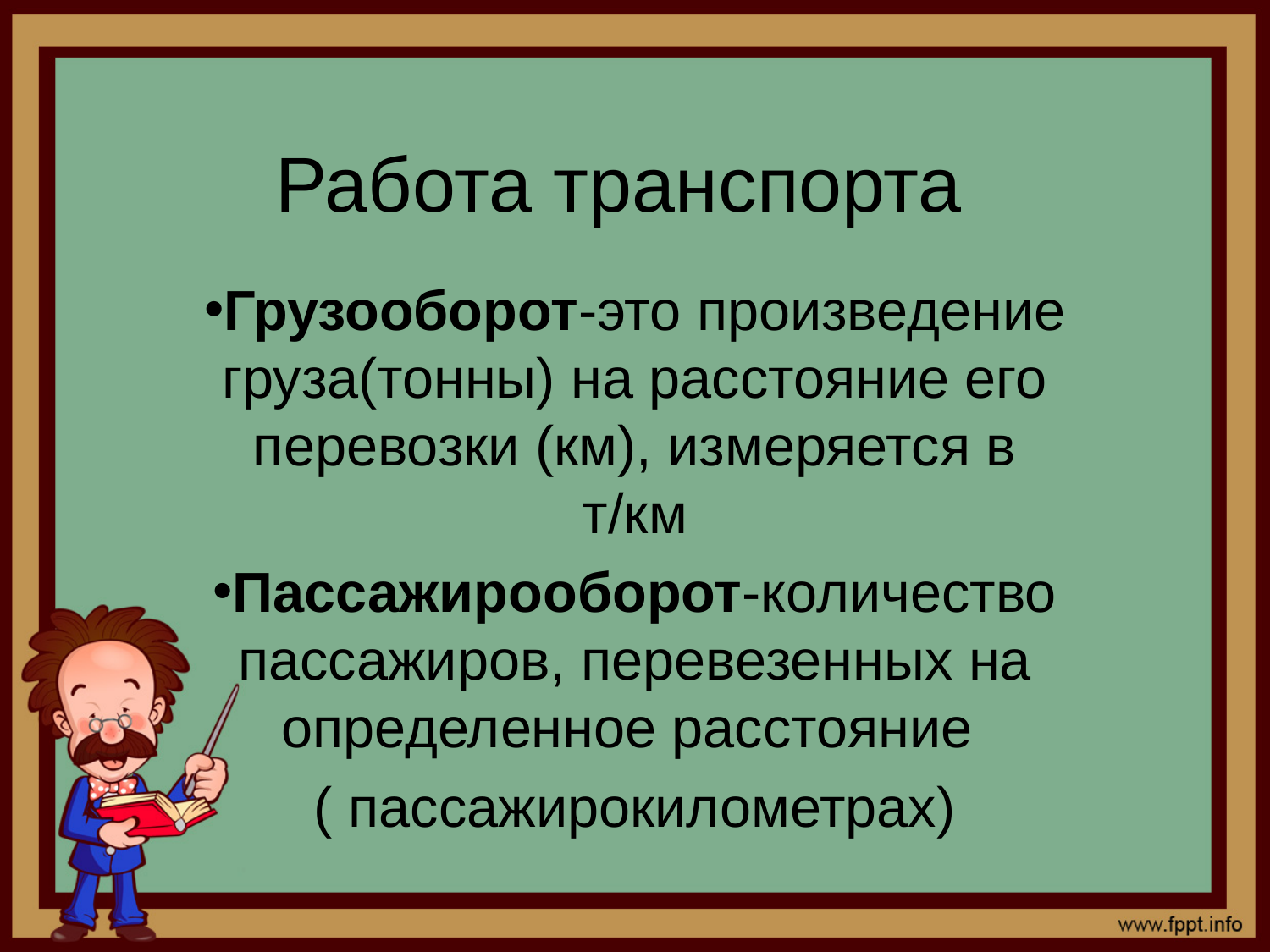

# Работа транспорта
Грузооборот-это произведение груза(тонны) на расстояние его перевозки (км), измеряется в т/км
Пассажирооборот-количество пассажиров, перевезенных на определенное расстояние
( пассажирокилометрах)